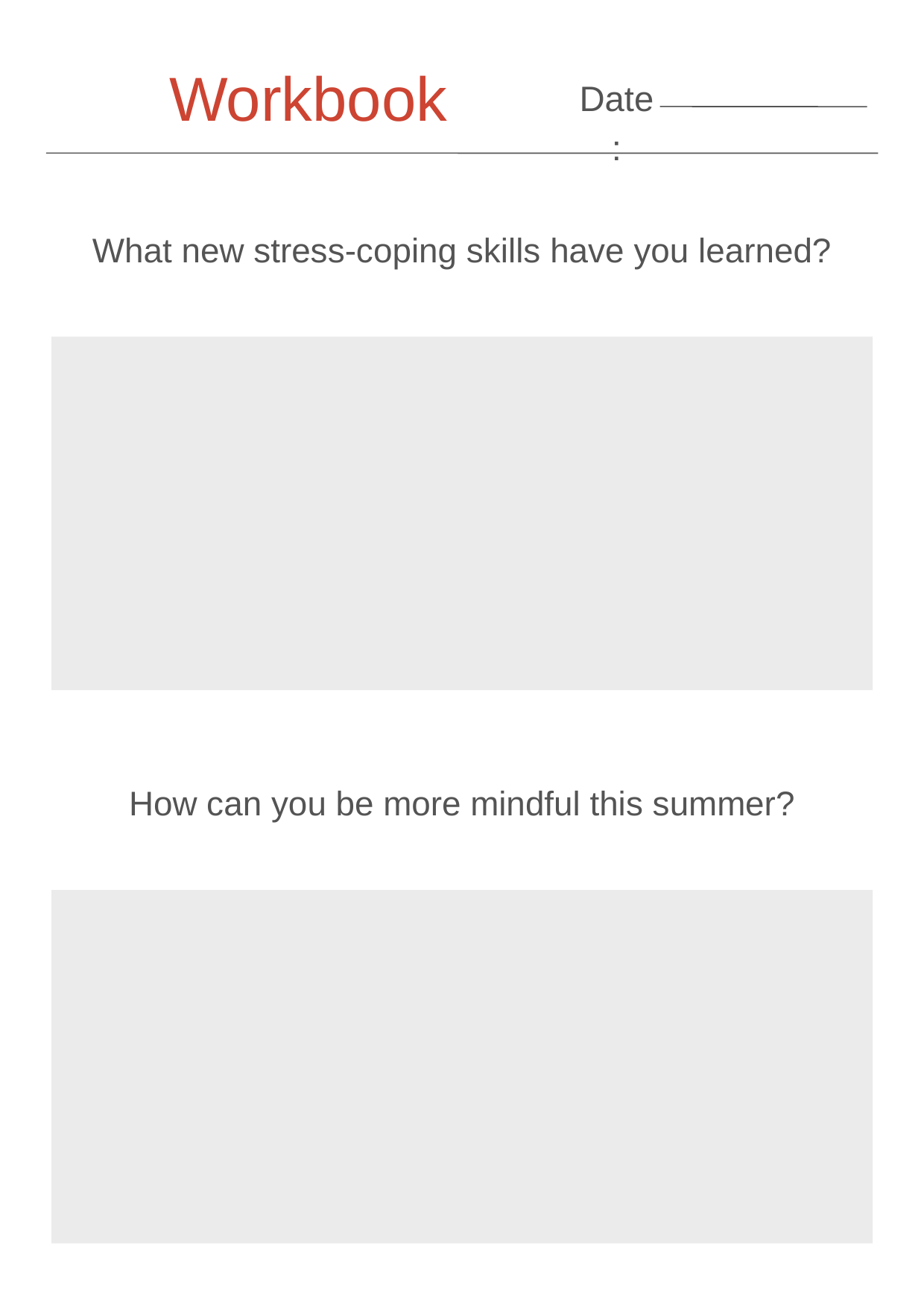

Workbook
Date:

What new stress-coping skills have you learned?

How can you be more mindful this summer?